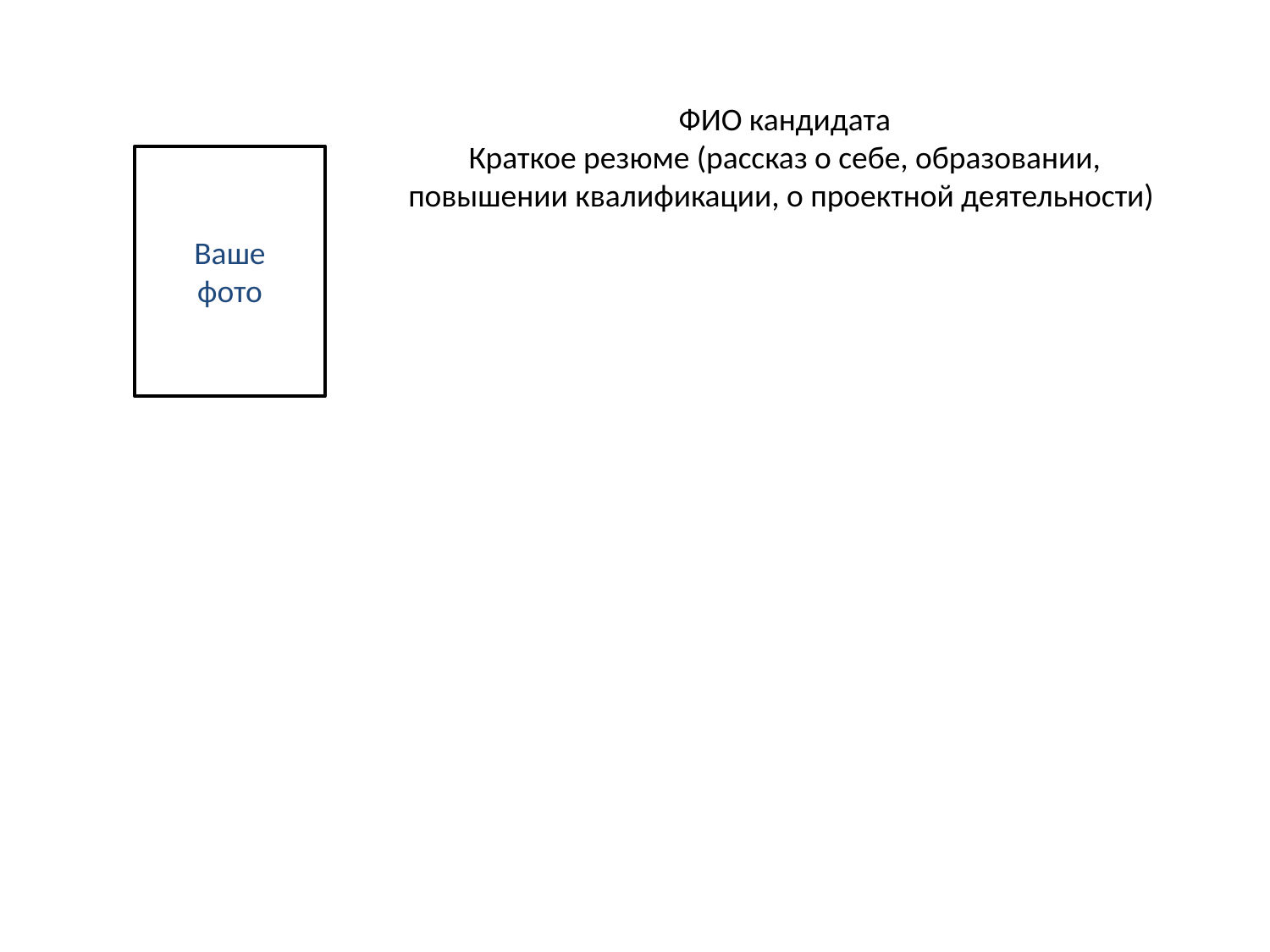

ФИО кандидата
Краткое резюме (рассказ о себе, образовании, повышении квалификации, о проектной деятельности)
Ваше
фото